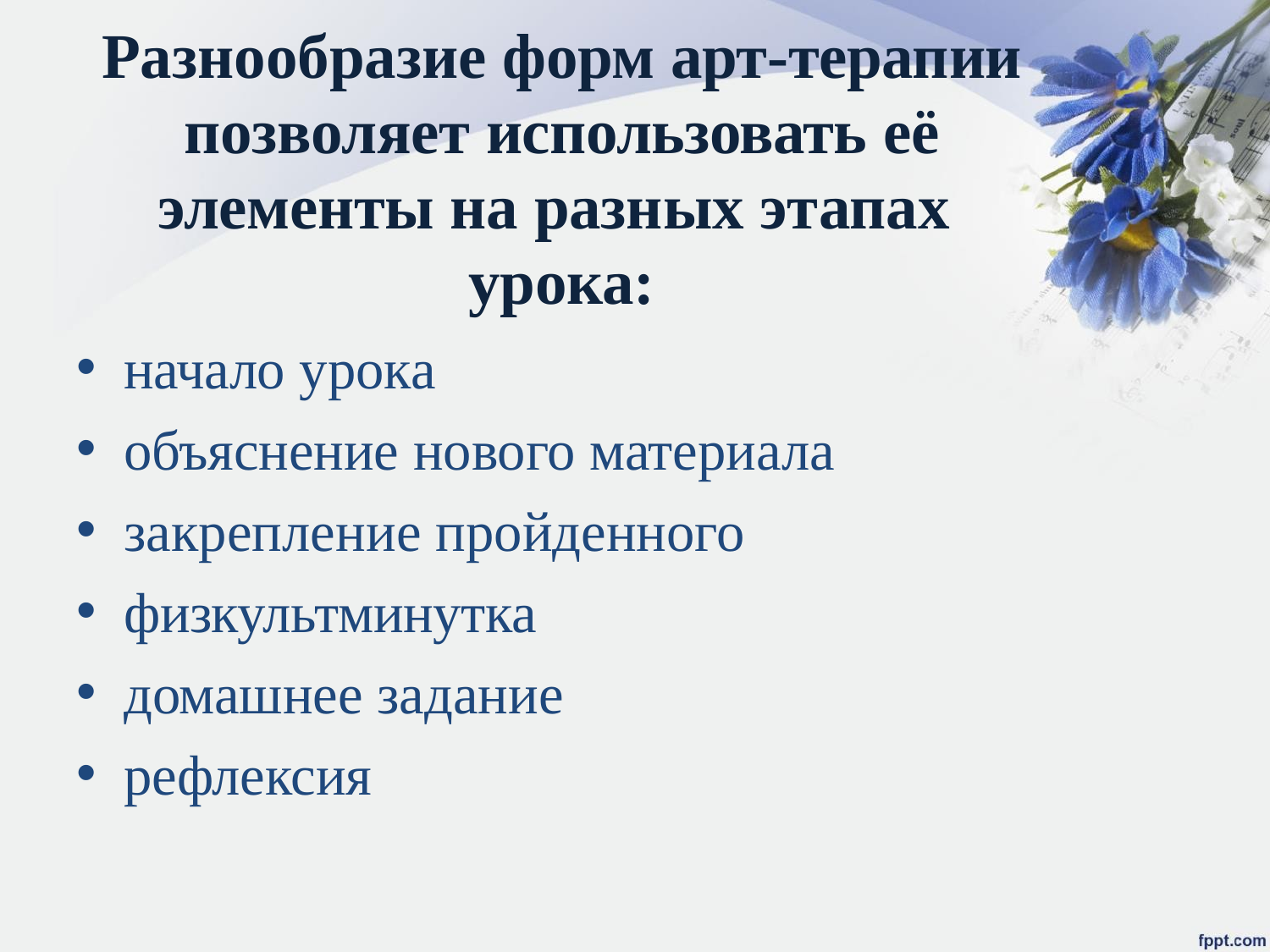

# Разнообразие форм арт-терапии  позволяет использовать её  элементы на разных этапах  урока:
начало урока
объяснение нового материала
закрепление пройденного
физкультминутка
домашнее задание
рефлексия